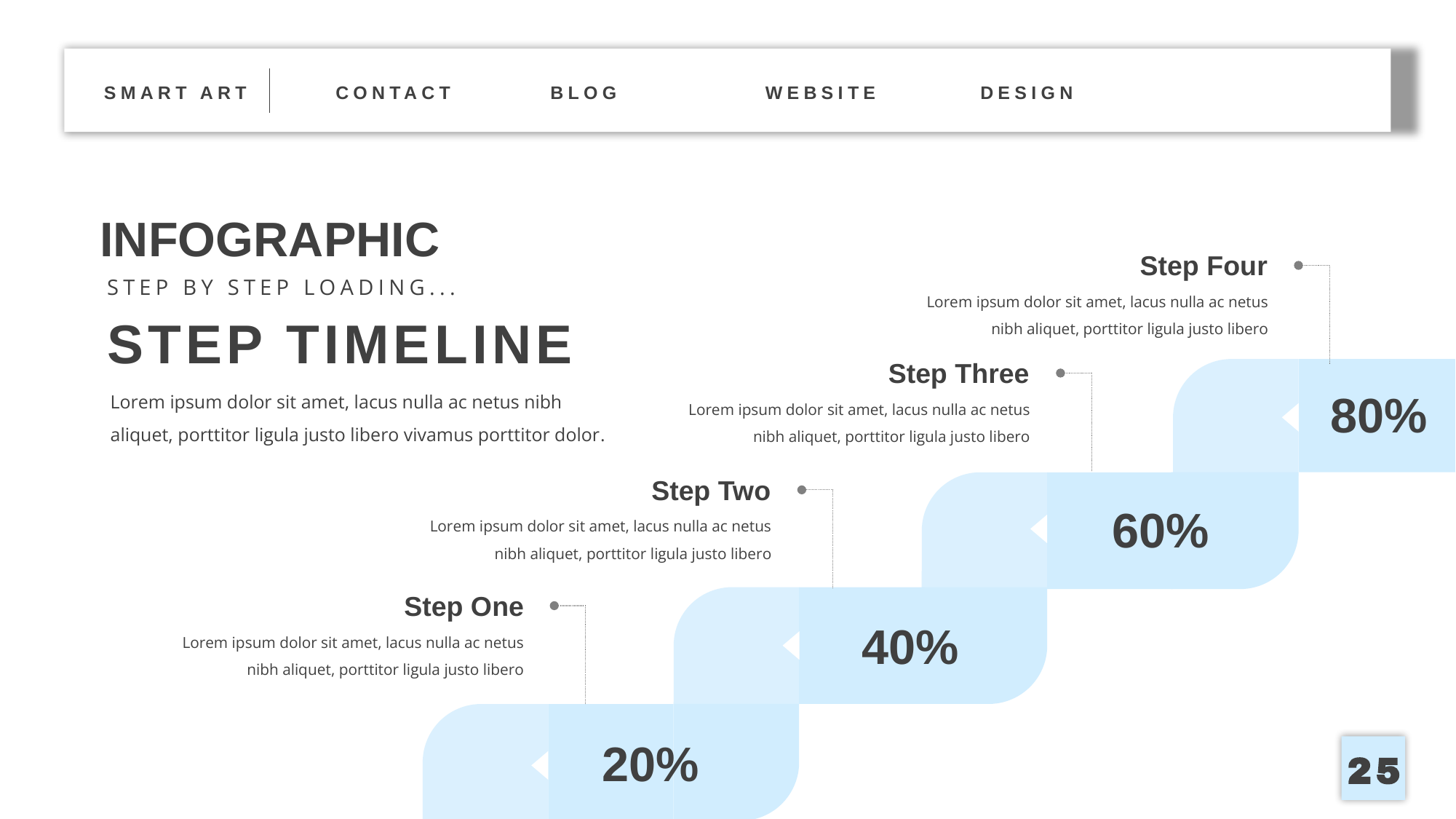

SMART ART
CONTACT
BLOG
WEBSITE
DESIGN
INFOGRAPHIC
Step Four
Lorem ipsum dolor sit amet, lacus nulla ac netus nibh aliquet, porttitor ligula justo libero
STEP BY STEP LOADING...
STEP TIMELINE
Step Three
Lorem ipsum dolor sit amet, lacus nulla ac netus nibh aliquet, porttitor ligula justo libero

Lorem ipsum dolor sit amet, lacus nulla ac netus nibh aliquet, porttitor ligula justo libero vivamus porttitor dolor.
80%
Step Two
Lorem ipsum dolor sit amet, lacus nulla ac netus nibh aliquet, porttitor ligula justo libero
60%
Step One
Lorem ipsum dolor sit amet, lacus nulla ac netus nibh aliquet, porttitor ligula justo libero
40%
20%

25